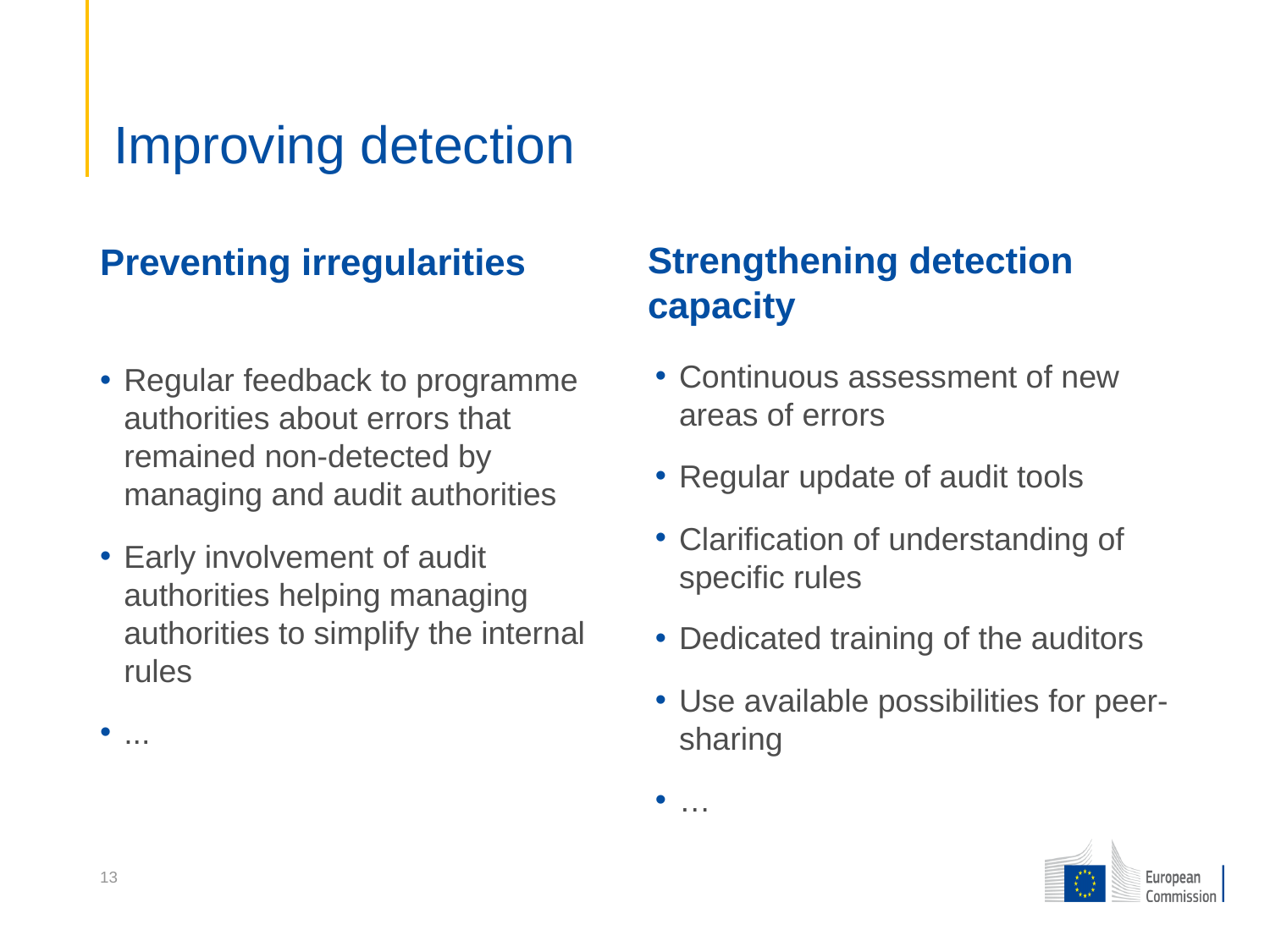

# Improving detection
Strengthening detection capacity
Preventing irregularities

Continuous assessment of new areas of errors
Regular update of audit tools
Clarification of understanding of specific rules
Dedicated training of the auditors
Use available possibilities for peer-sharing
…
Regular feedback to programme authorities about errors that remained non-detected by managing and audit authorities
Early involvement of audit authorities helping managing authorities to simplify the internal rules
...

13